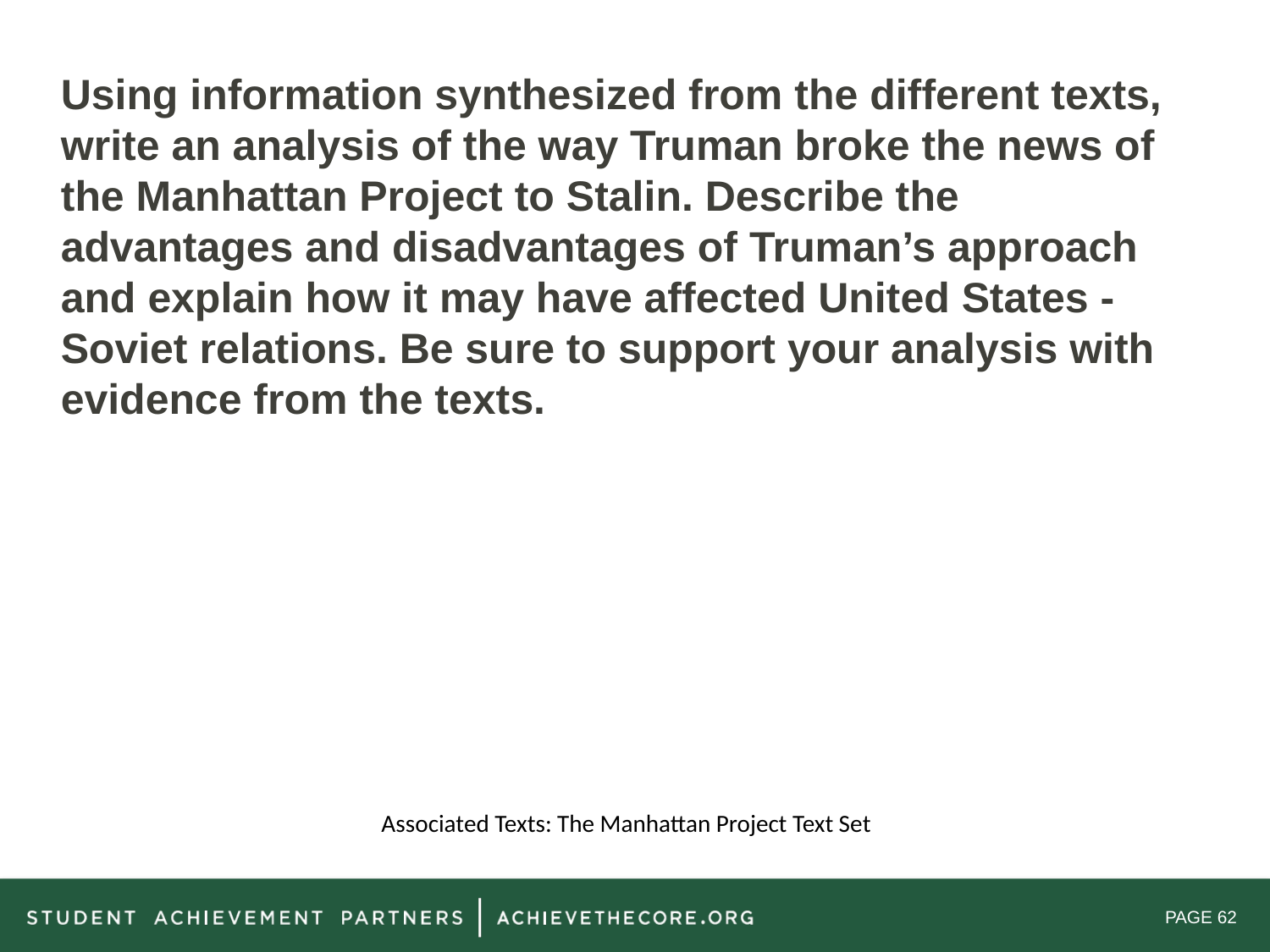

Using information synthesized from the different texts, write an analysis of the way Truman broke the news of the Manhattan Project to Stalin. Describe the advantages and disadvantages of Truman’s approach and explain how it may have affected United States - Soviet relations. Be sure to support your analysis with evidence from the texts.

Associated Texts: The Manhattan Project Text Set